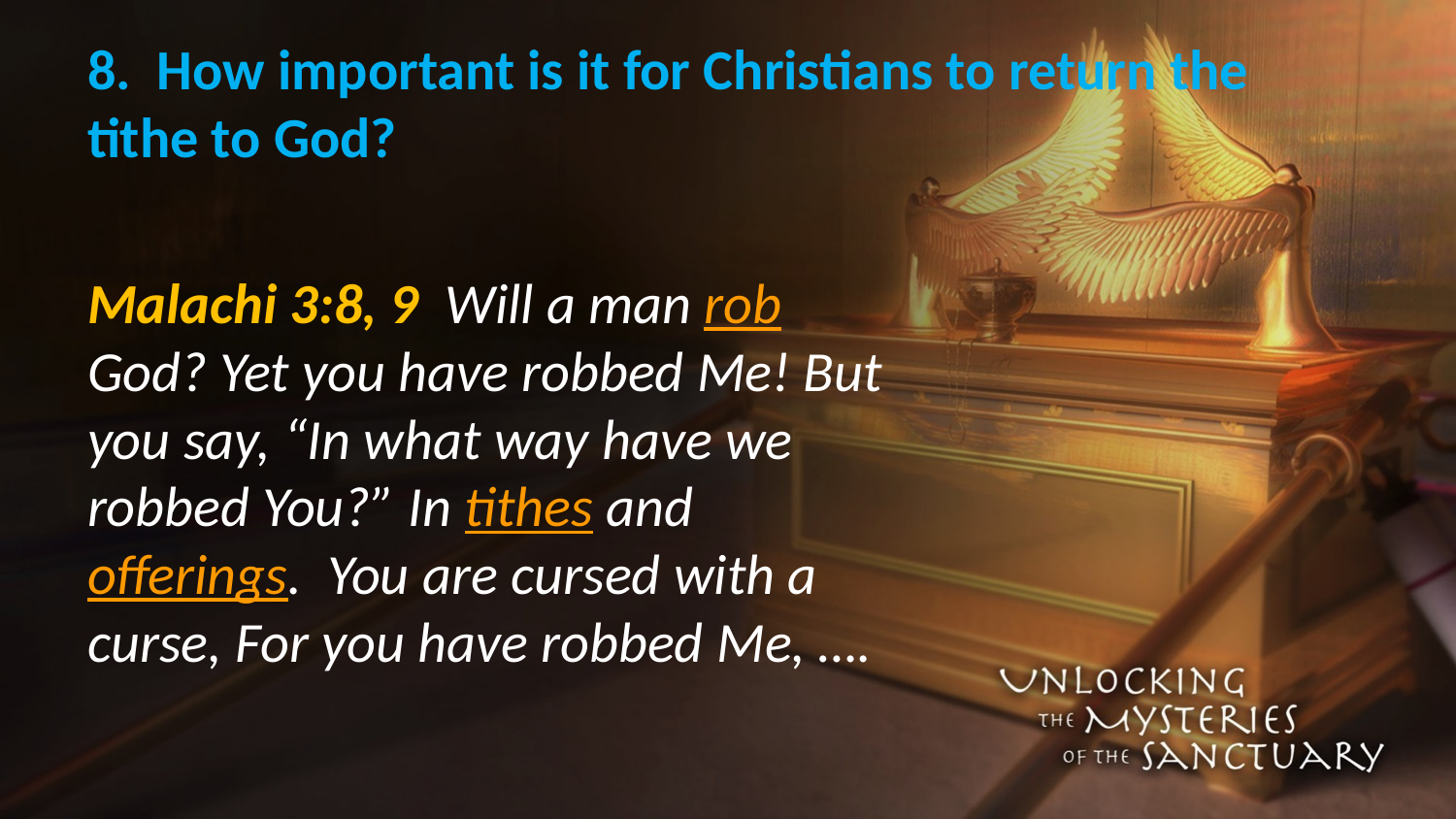

# 8.  How important is it for Christians to return the tithe to God?

Malachi 3:8, 9  Will a man rob God? Yet you have robbed Me! But you say, “In what way have we robbed You?” In tithes and offerings.  You are cursed with a curse, For you have robbed Me, ….